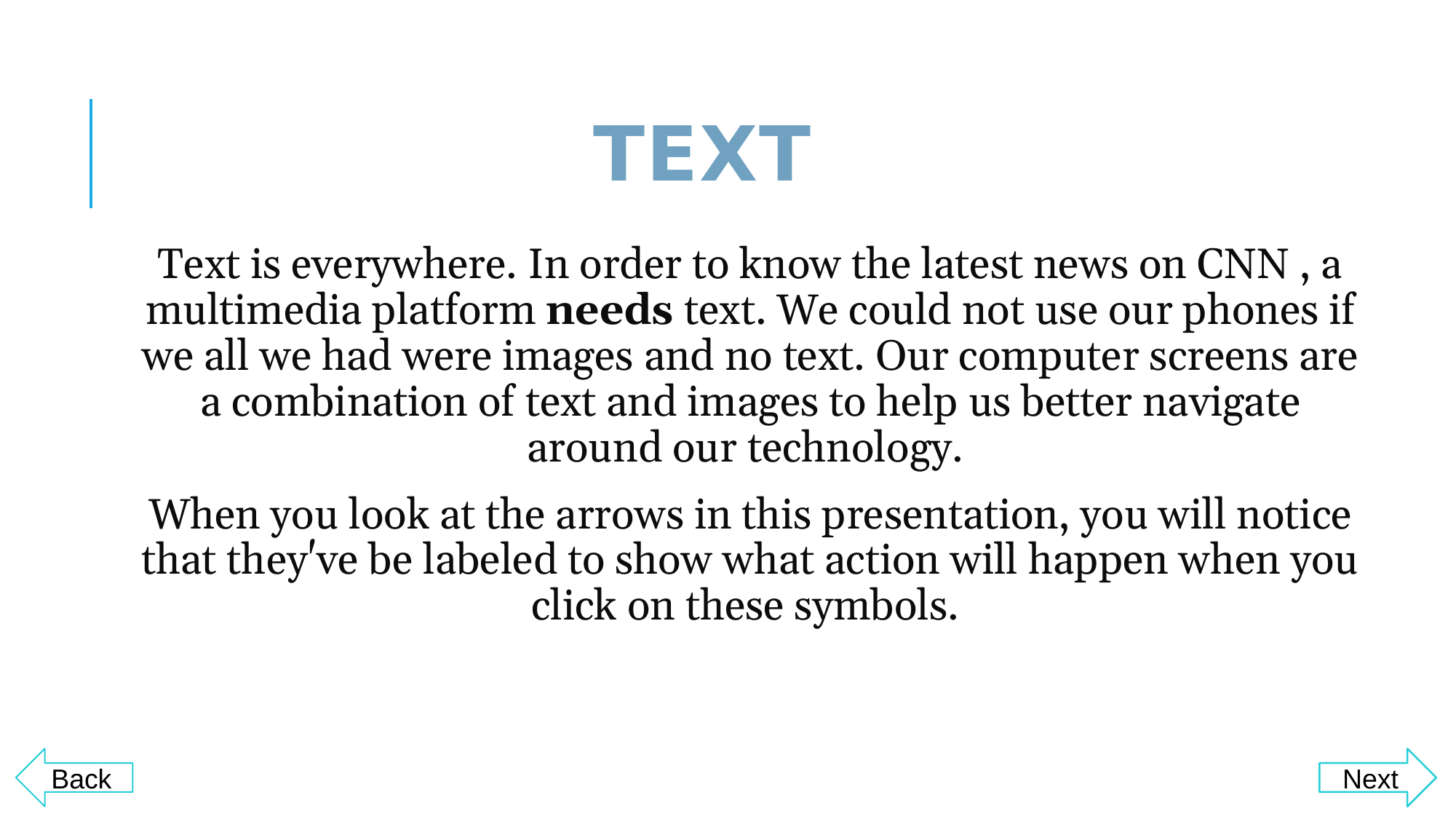

# Text
Text is everywhere. In order to know the latest news on CNN , a multimedia platform needs text. We could not use our phones if we all we had were images and no text. Our computer screens are a combination of text and images to help us better navigate around our technology.
When you look at the arrows in this presentation, you will notice that they've be labeled to show what action will happen when you click on these symbols.
Next
Back